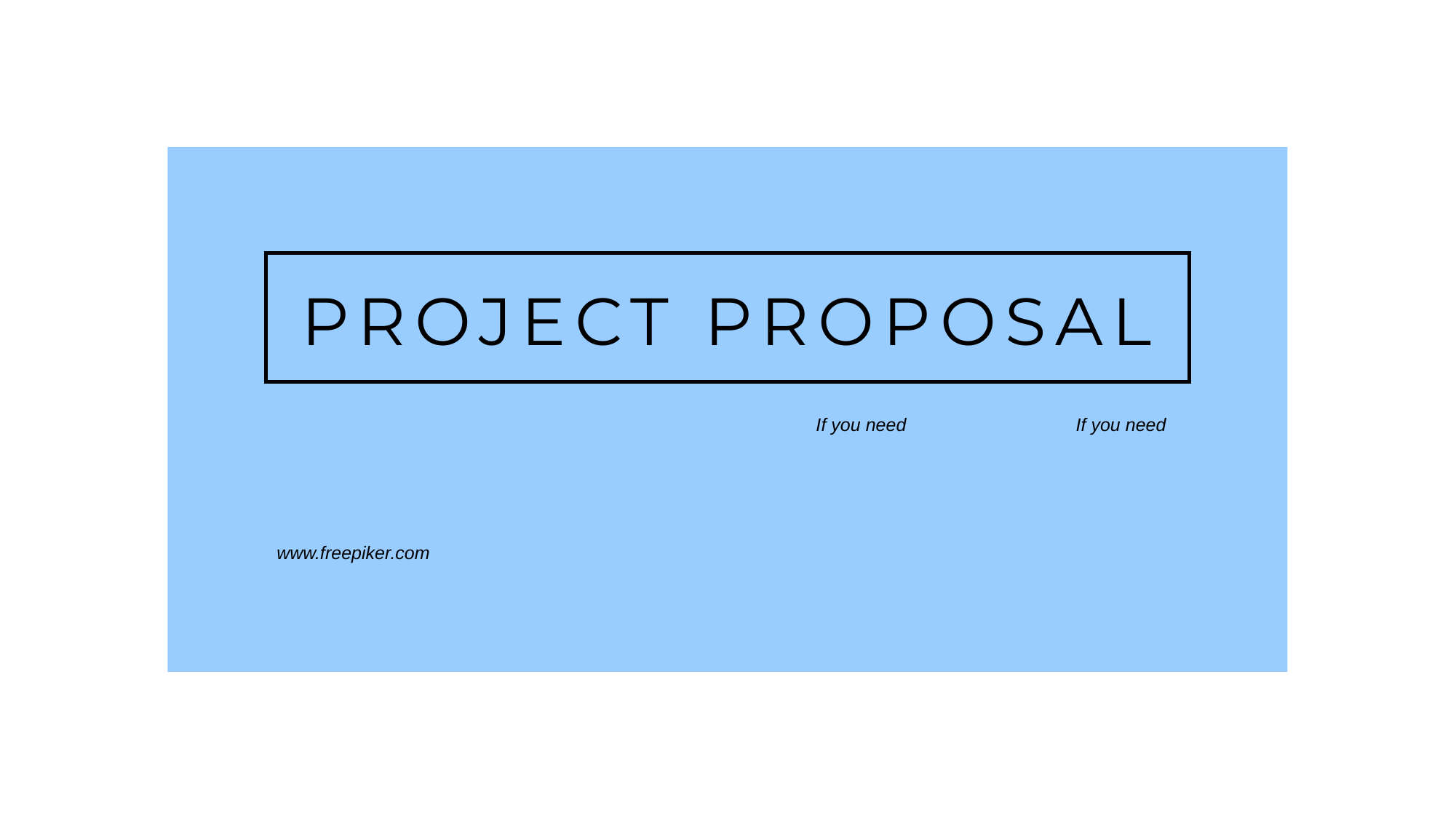

PROJECT PROPOSAL
If you need
If you need
www.freepiker.com